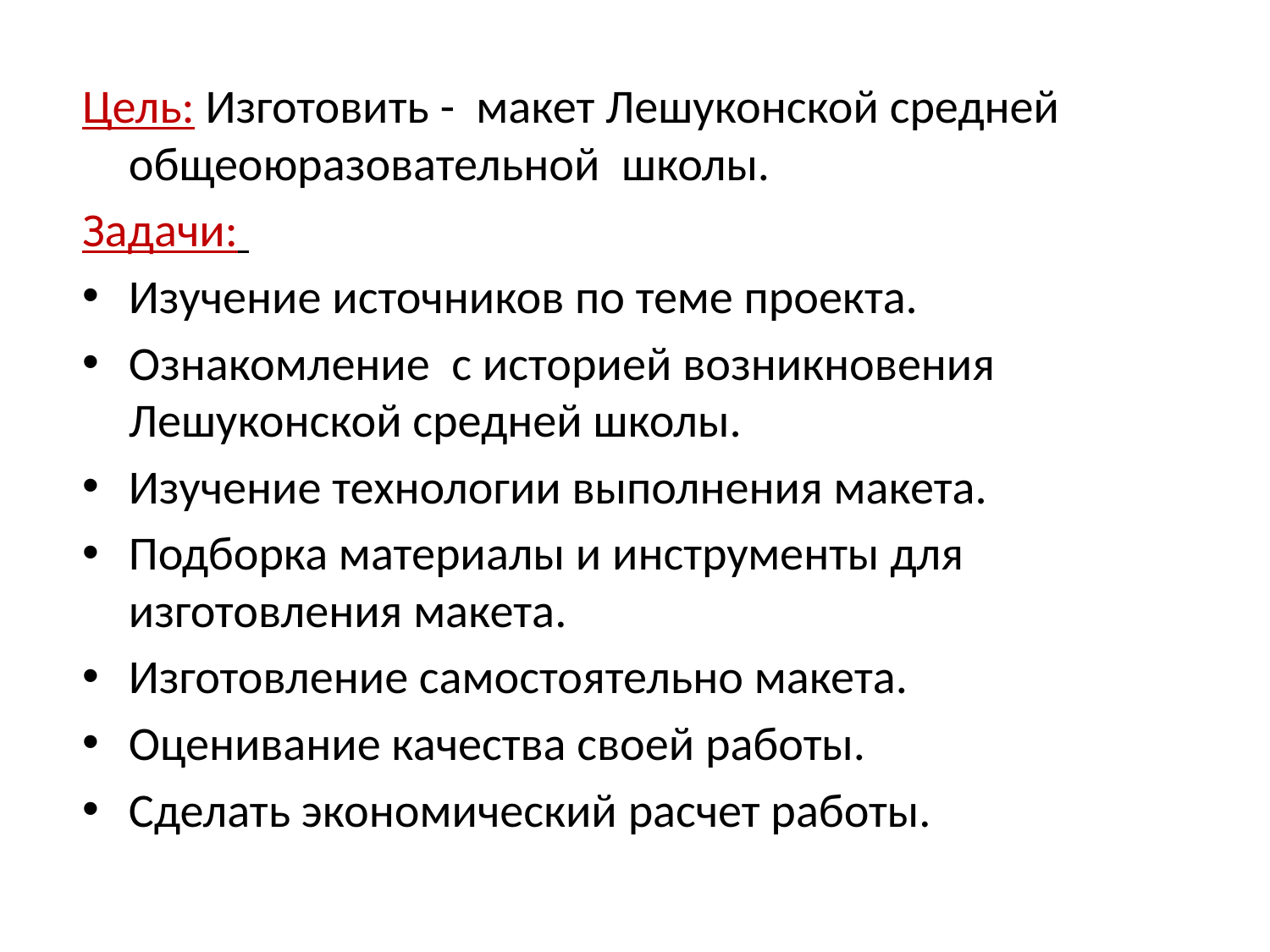

#
Цель: Изготовить -  макет Лешуконской средней общеоюразовательной  школы.
Задачи:
Изучение источников по теме проекта.
Ознакомление  с историей возникновения Лешуконской средней школы.
Изучение технологии выполнения макета.
Подборка материалы и инструменты для изготовления макета.
Изготовление самостоятельно макета.
Оценивание качества своей работы.
Сделать экономический расчет работы.